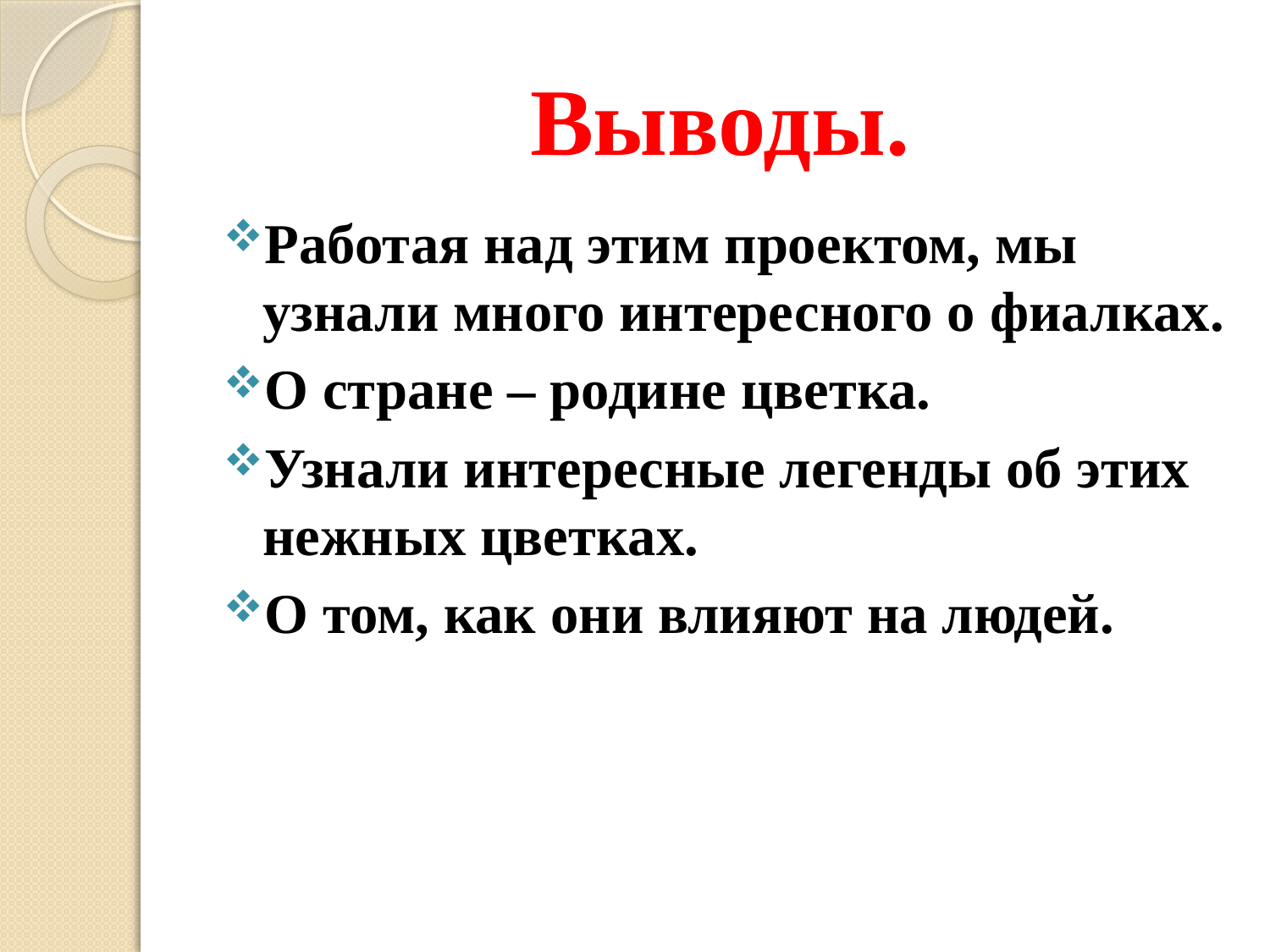

# Выводы.
Работая над этим проектом, мы узнали много интересного о фиалках.
О стране – родине цветка.
Узнали интересные легенды об этих нежных цветках.
О том, как они влияют на людей.